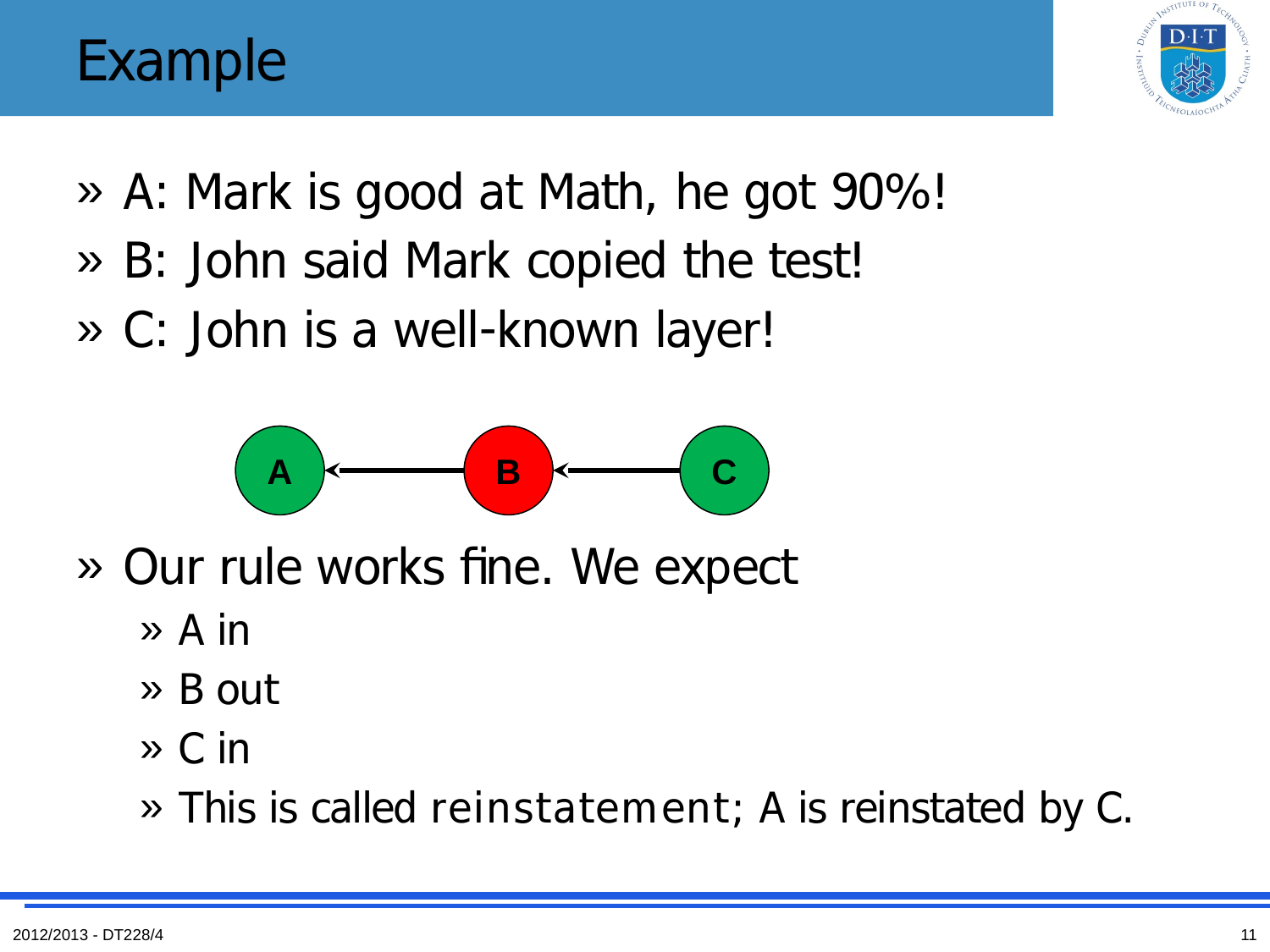

# Example
A: Mark is good at Math, he got 90%!
B: John said Mark copied the test!
C: John is a well-known layer!

Our rule works fine. We expect
A in
B out
C in
This is called reinstatement; A is reinstated by C.
A
B
C
2012/2013 - DT228/4
11